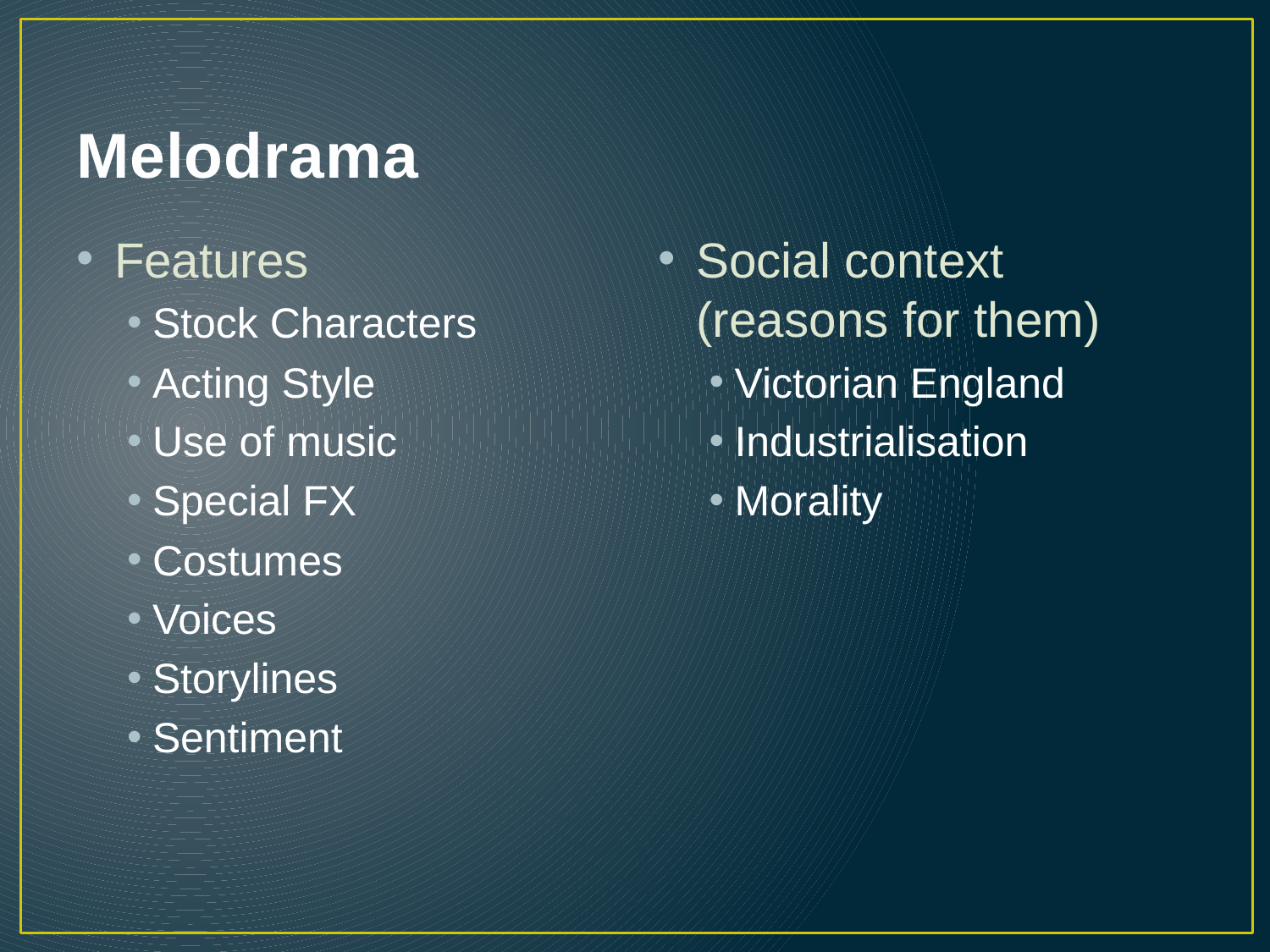

# Melodrama
Features
Stock Characters
Acting Style
Use of music
Special FX
Costumes
Voices
Storylines
Sentiment

Social context (reasons for them)
Victorian England
Industrialisation
Morality